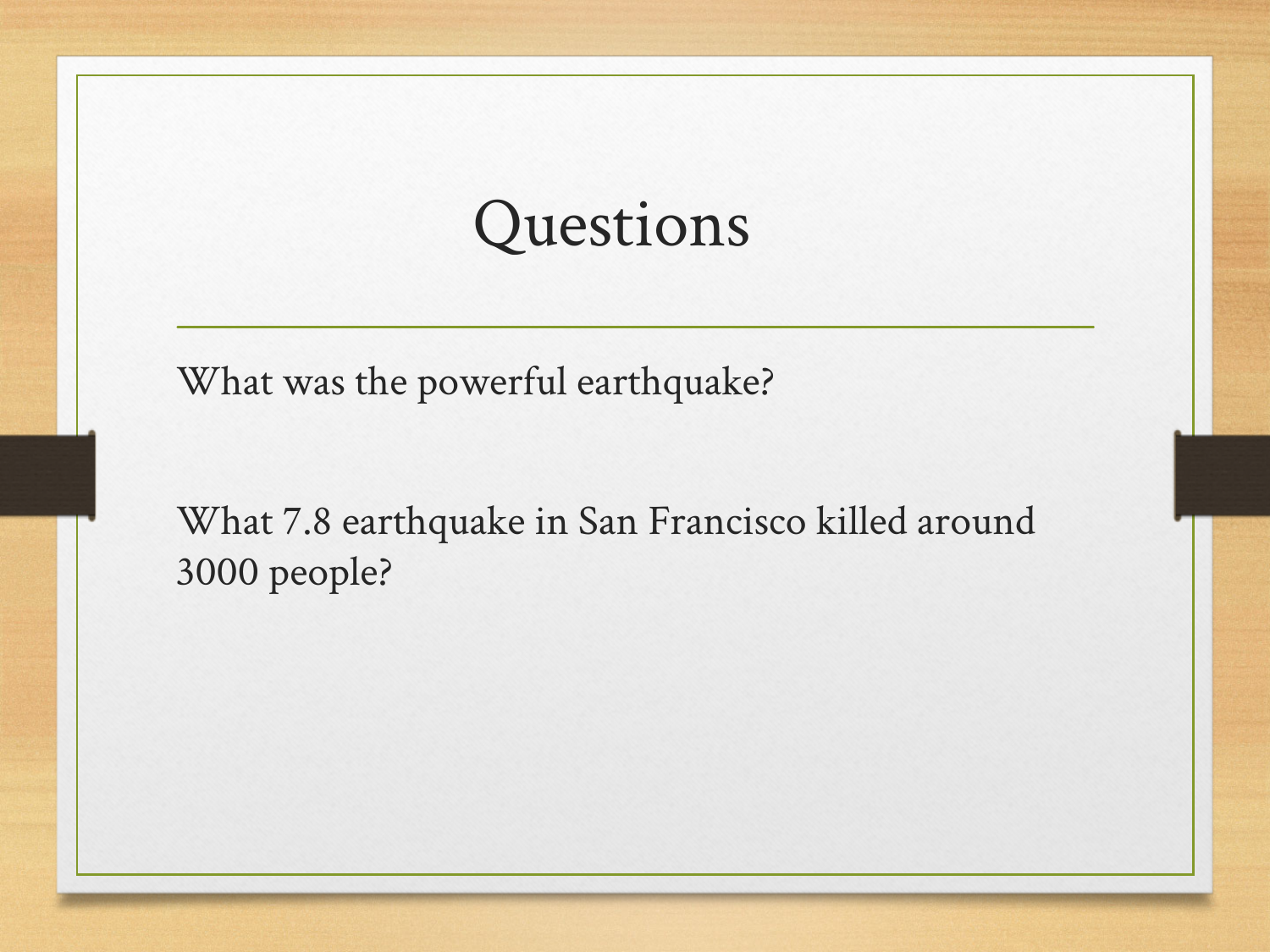

# Questions
What was the powerful earthquake?

What 7.8 earthquake in San Francisco killed around 3000 people?